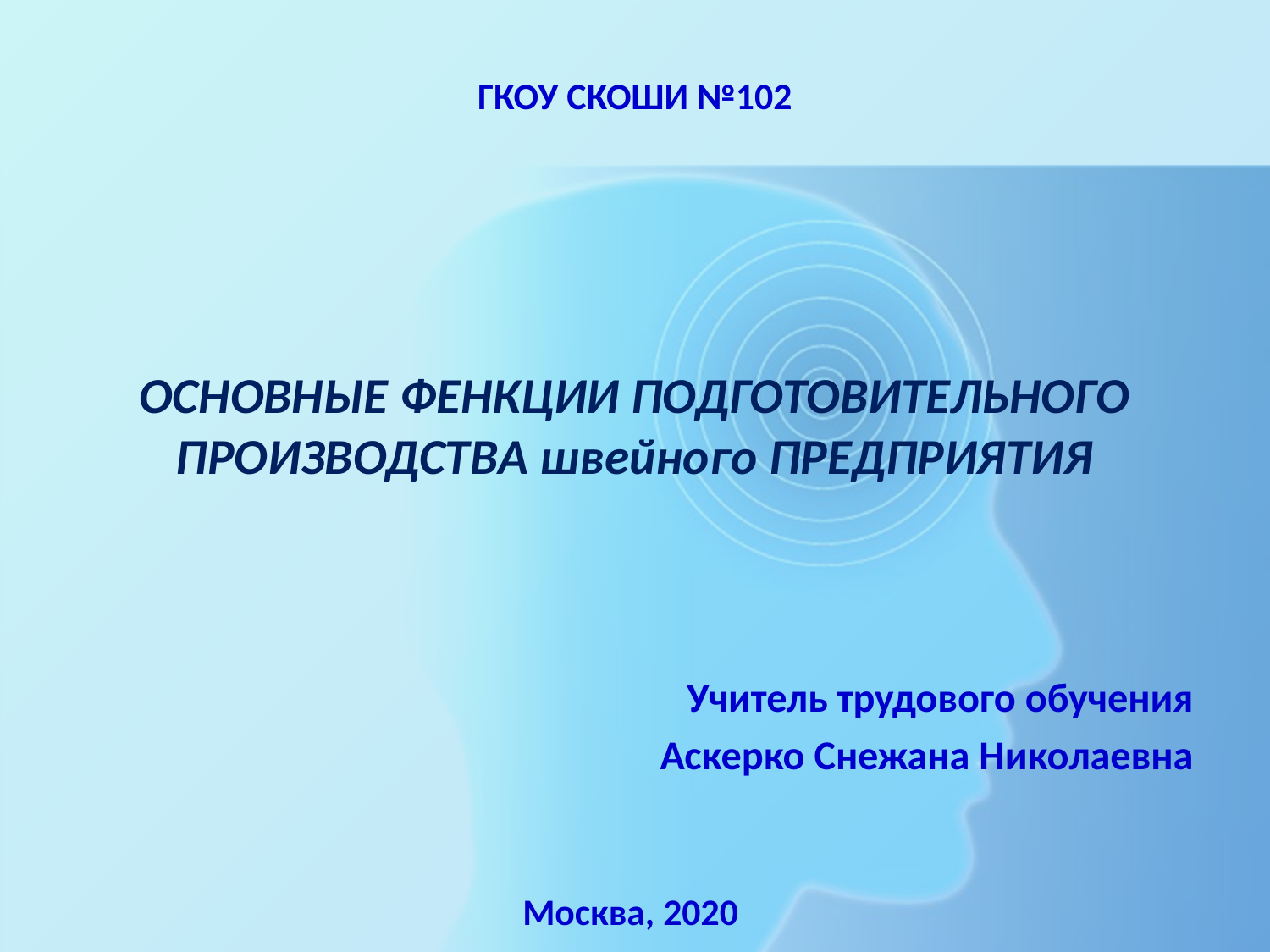

ГКОУ СКОШИ №102

ОСНОВНЫЕ ФЕНКЦИИ ПОДГОТОВИТЕЛЬНОГО ПРОИЗВОДСТВА швейного ПРЕДПРИЯТИЯ

Учитель трудового обучения
Аскерко Снежана Николаевна

Москва, 2020